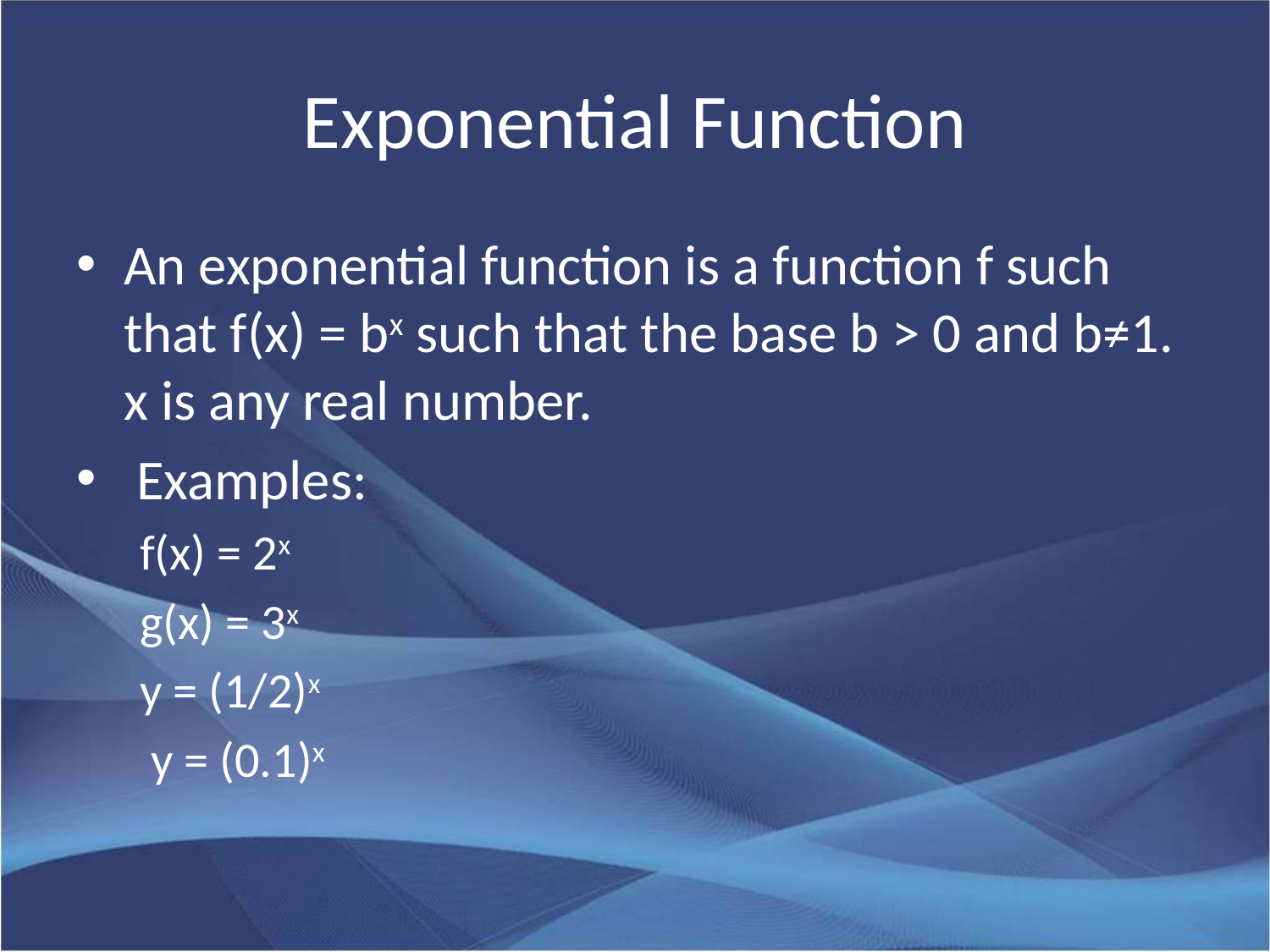

# Exponential Function
An exponential function is a function f such that f(x) = bx such that the base b > 0 and b≠1.  x is any real number.
 Examples:
f(x) = 2x
g(x) = 3x
y = (1/2)x
 y = (0.1)x